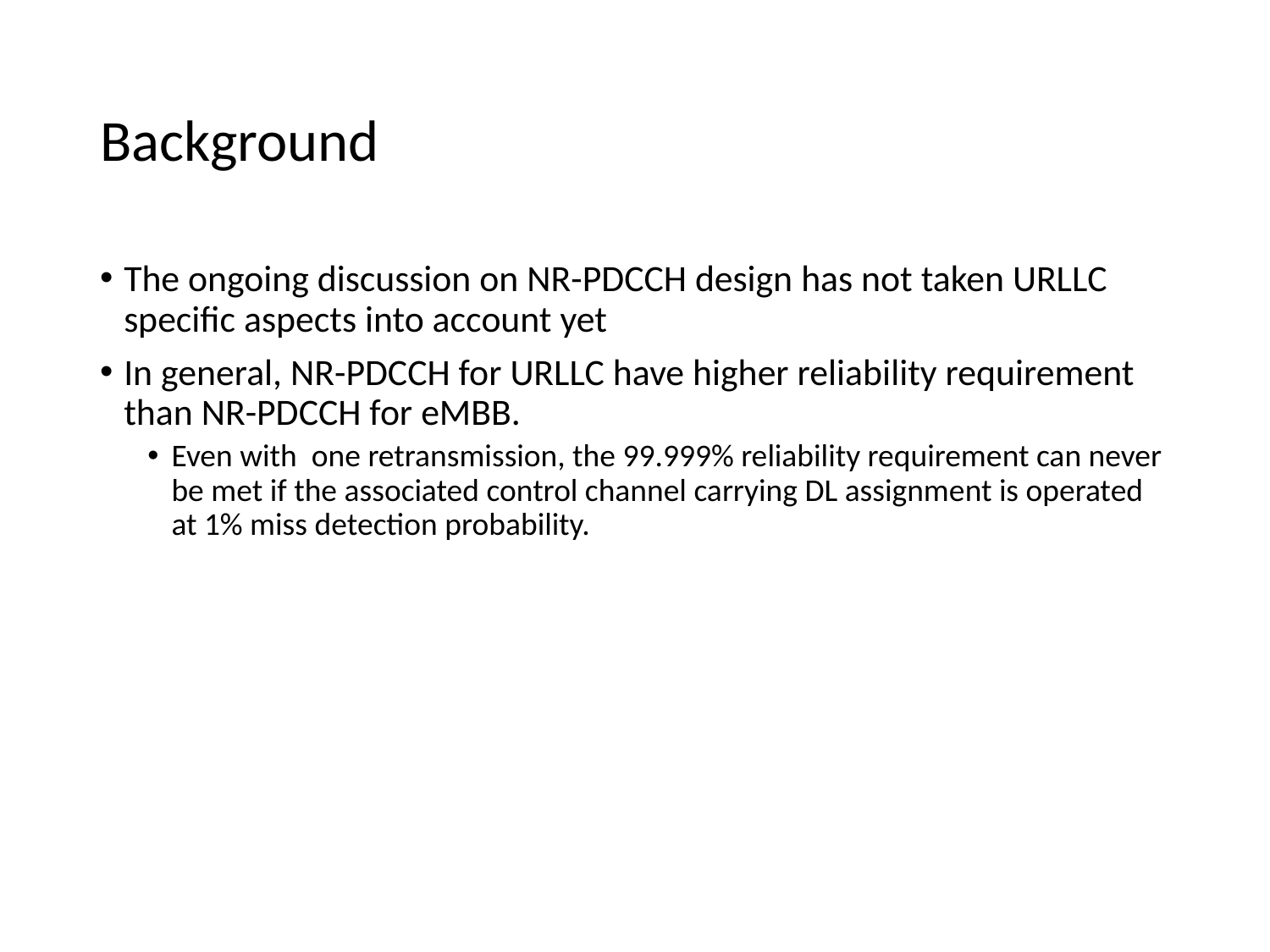

# Background
The ongoing discussion on NR-PDCCH design has not taken URLLC specific aspects into account yet
In general, NR-PDCCH for URLLC have higher reliability requirement than NR-PDCCH for eMBB.
Even with  one retransmission, the 99.999% reliability requirement can never be met if the associated control channel carrying DL assignment is operated at 1% miss detection probability.